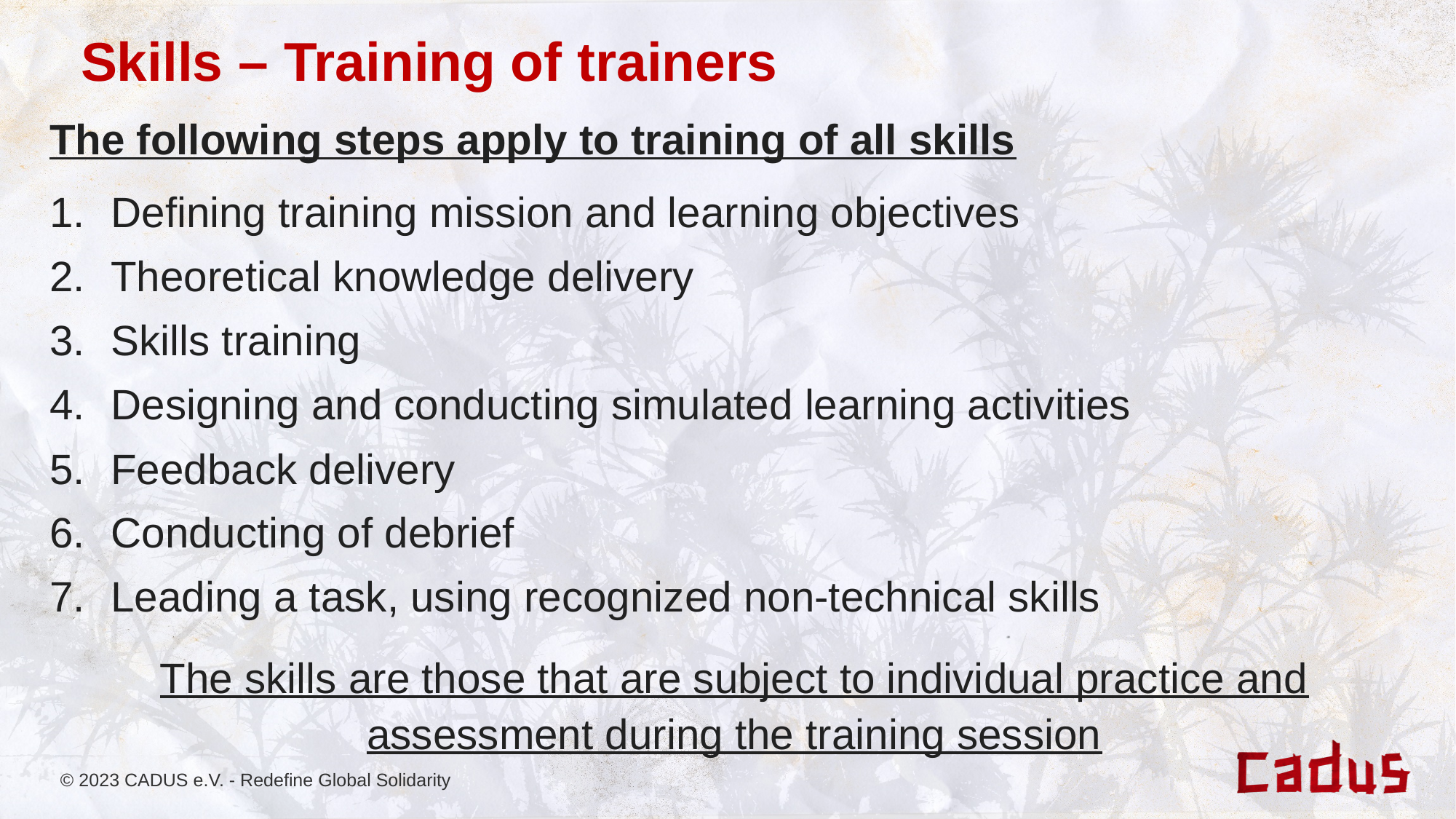

Skills – Training of trainers
The following steps apply to training of all skills
Defining training mission and learning objectives
Theoretical knowledge delivery
Skills training
Designing and conducting simulated learning activities
Feedback delivery
Conducting of debrief
Leading a task, using recognized non-technical skills
The skills are those that are subject to individual practice and assessment during the training session